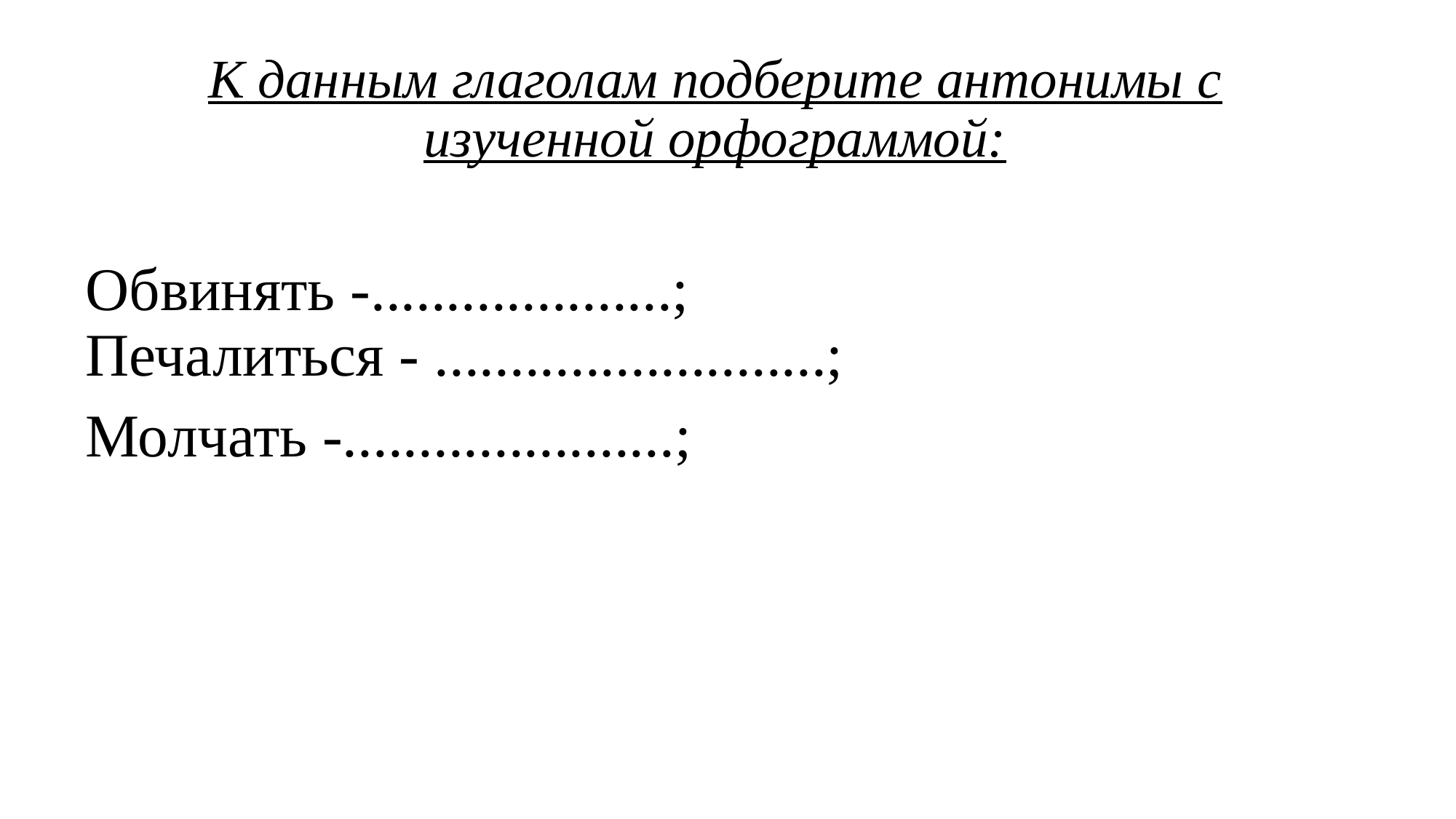

К данным глаголам подберите антонимы с изученной орфограммой:

Обвинять -....................;
Печалиться - ..........................;
Молчать -......................;